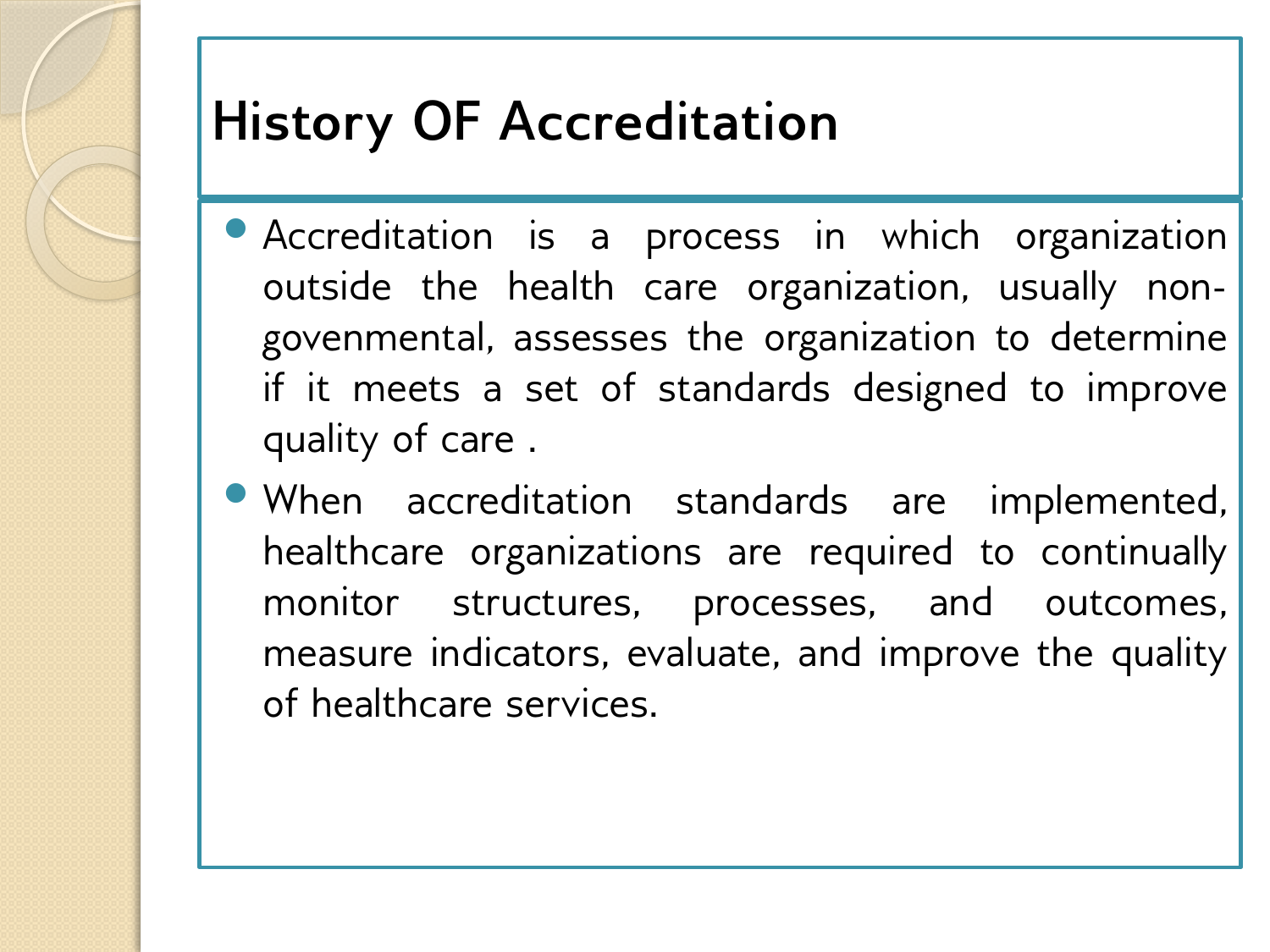

# History OF Accreditation
Accreditation is a process in which organization outside the health care organization, usually non-govenmental, assesses the organization to determine if it meets a set of standards designed to improve quality of care .
When accreditation standards are implemented, healthcare organizations are required to continually monitor structures, processes, and outcomes, measure indicators, evaluate, and improve the quality of healthcare services.